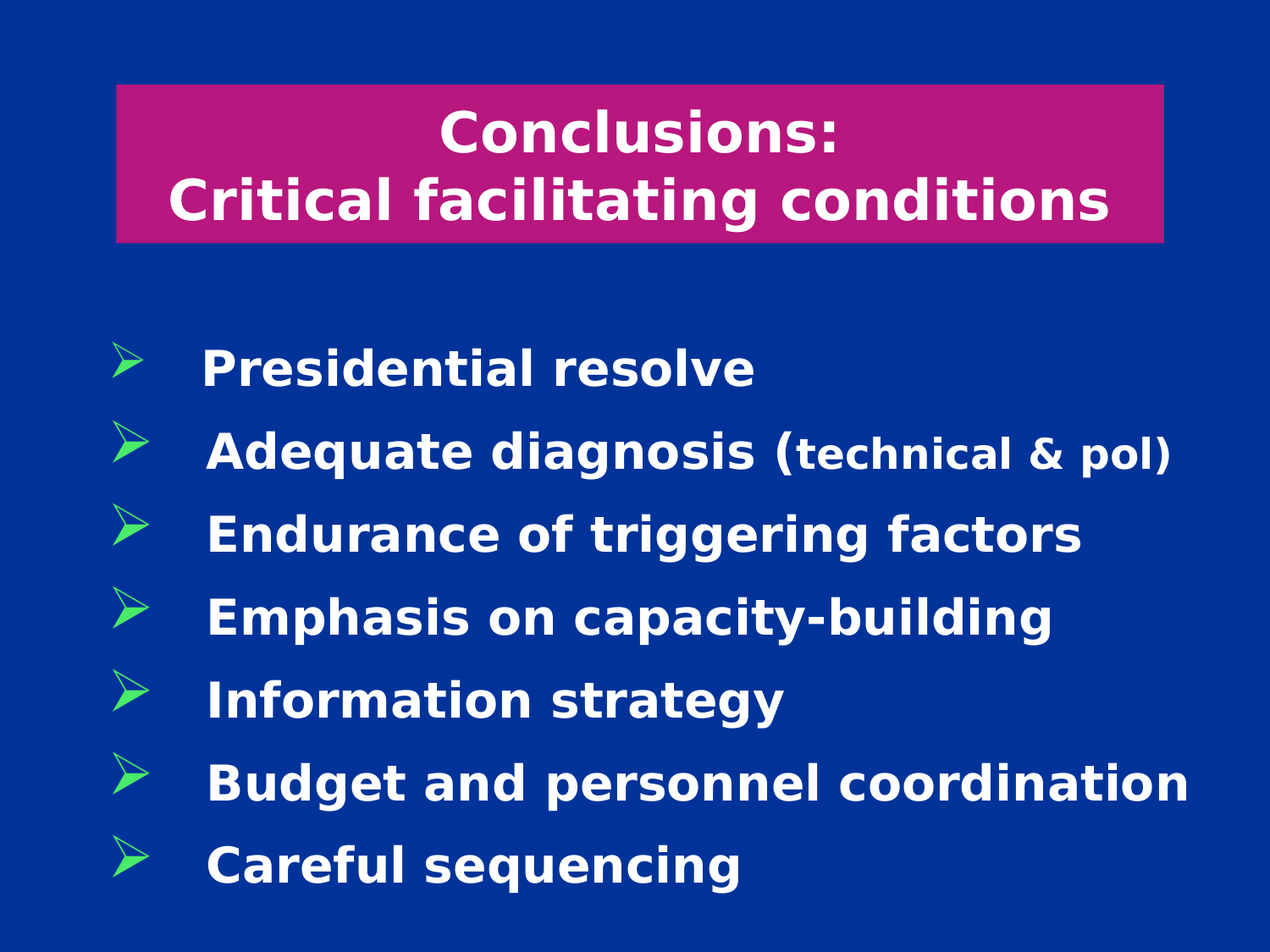

# Conclusions: Critical facilitating conditions
     Presidential resolve
   Adequate diagnosis (technical & pol)
   Endurance of triggering factors
   Emphasis on capacity-building
   Information strategy
   Budget and personnel coordination
   Careful sequencing